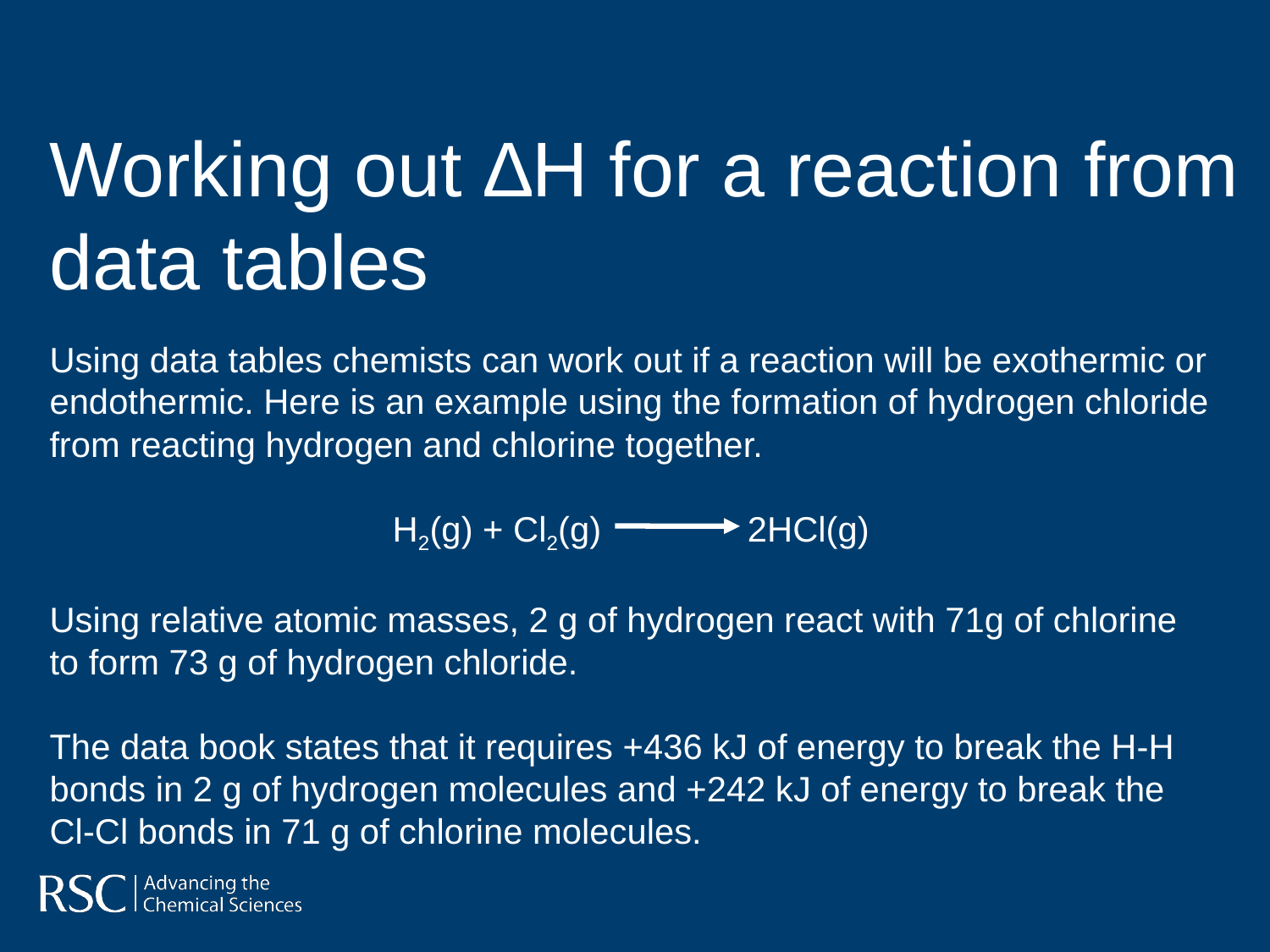

Working out ∆H for a reaction from data tables
Using data tables chemists can work out if a reaction will be exothermic or endothermic. Here is an example using the formation of hydrogen chloride from reacting hydrogen and chlorine together.

H2(g) + Cl2(g)               2HCl(g)

Using relative atomic masses, 2 g of hydrogen react with 71g of chlorine to form 73 g of hydrogen chloride.

The data book states that it requires +436 kJ of energy to break the H-H bonds in 2 g of hydrogen molecules and +242 kJ of energy to break the
Cl-Cl bonds in 71 g of chlorine molecules.